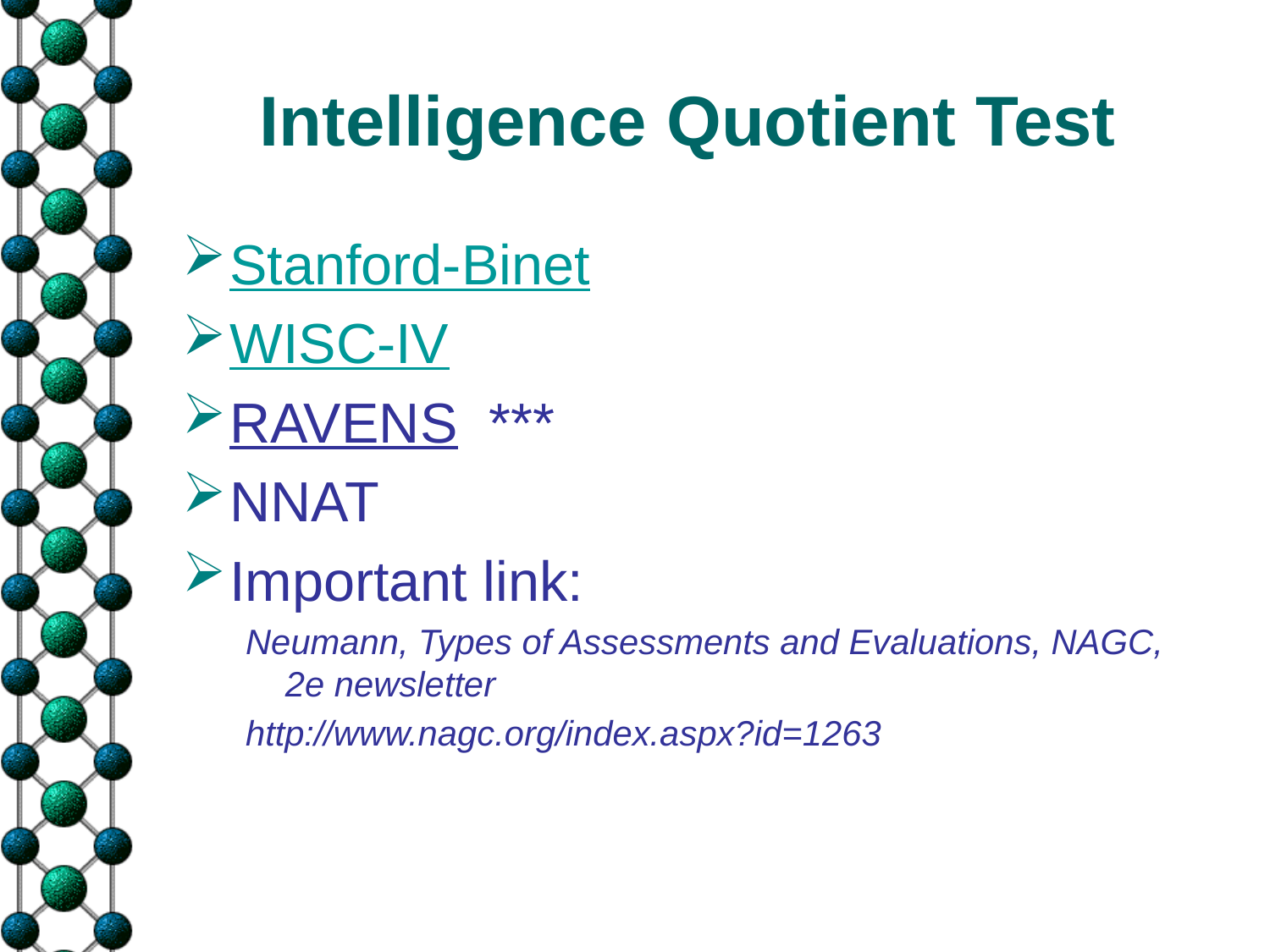

# Intelligence Quotient Test
Stanford-Binet
WISC-IV
RAVENS  ***
NNAT
Important link:
Neumann, Types of Assessments and Evaluations, NAGC, 2e newsletter
http://www.nagc.org/index.aspx?id=1263